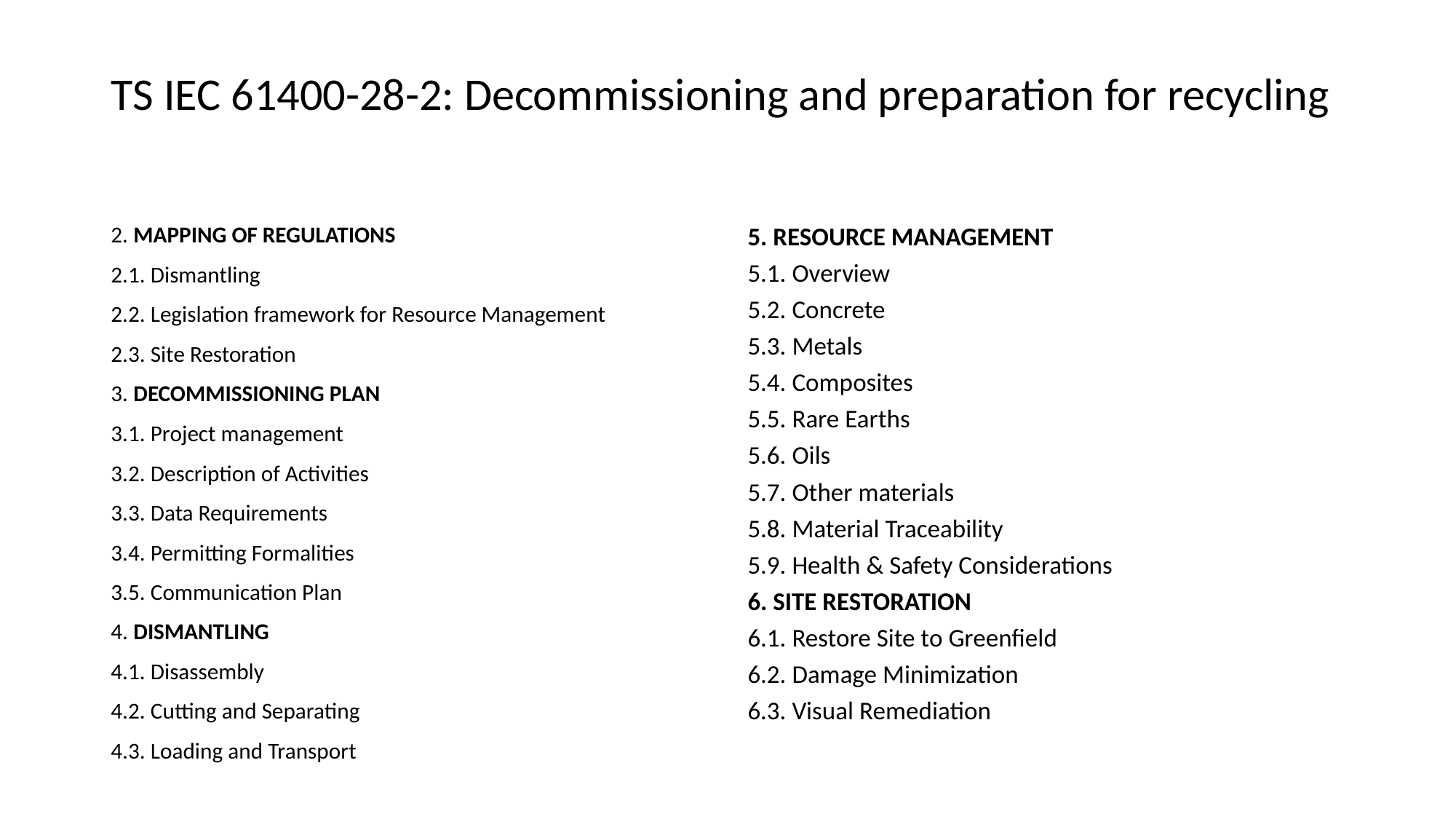

# TS IEC 61400-28-2: Decommissioning and preparation for recycling
2. MAPPING OF REGULATIONS
2.1. Dismantling
2.2. Legislation framework for Resource Management
2.3. Site Restoration
3. DECOMMISSIONING PLAN
3.1. Project management
3.2. Description of Activities
3.3. Data Requirements
3.4. Permitting Formalities
3.5. Communication Plan
4. DISMANTLING
4.1. Disassembly
4.2. Cutting and Separating
4.3. Loading and Transport

5. RESOURCE MANAGEMENT
5.1. Overview
5.2. Concrete
5.3. Metals
5.4. Composites
5.5. Rare Earths
5.6. Oils
5.7. Other materials
5.8. Material Traceability
5.9. Health & Safety Considerations
6. SITE RESTORATION
6.1. Restore Site to Greenfield
6.2. Damage Minimization
6.3. Visual Remediation